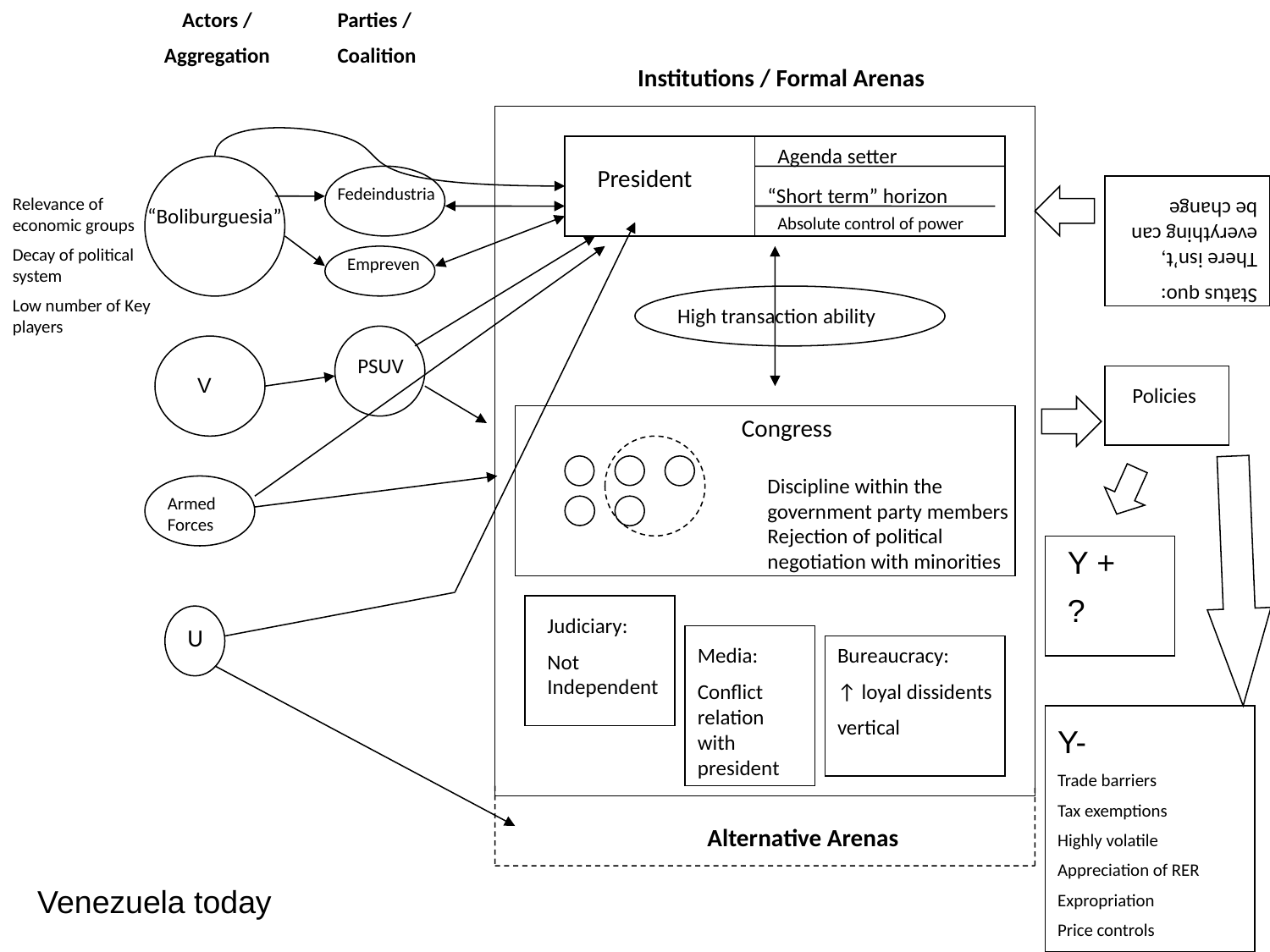

Actors /
Aggregation

Parties /
Coalition
Institutions / Formal Arenas

Agenda setter

President
Status quo:
There isn’t, everything can be change

Fedeindustria
“Short term” horizon

Relevance of  economic groups
Decay of political system
Low number of Key players

“Boliburguesia”

Absolute control of power

Empreven

High transaction ability

PSUV
V

Policies

        Congress

Discipline within the government party members
Rejection of political negotiation with minorities

Armed Forces

Y +
?

Judiciary:
Not Independent
U

Media:
Conflict relation with president

Bureaucracy:
↑ loyal dissidents
vertical

Y-
Trade barriers
Tax exemptions
Highly volatile
Appreciation of RER
Expropriation
Price controls

Alternative Arenas

Venezuela today